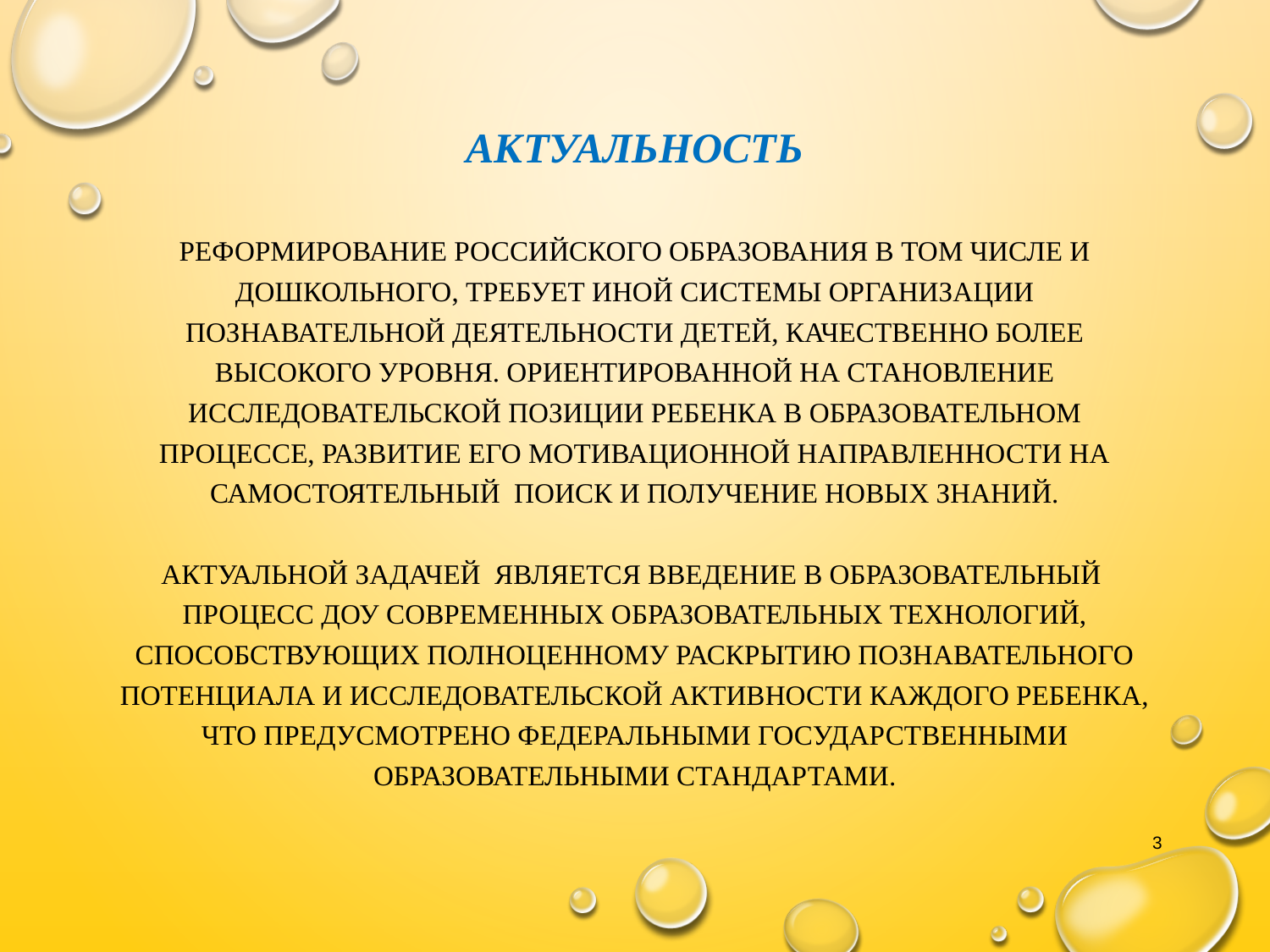

# Актуальность
Реформирование российского образования в том числе и дошкольного, требует иной системы организации познавательной деятельности детей, качественно более высокого уровня. ориентированной на становление исследовательской позиции ребенка в образовательном процессе, развитие его мотивационной направленности на самостоятельный  поиск и получение новых знаний.

Актуальной задачей  является введение в образовательный  процесс ДОУ современных образовательных технологий, способствующих полноценному раскрытию познавательного потенциала и исследовательской активности каждого ребенка, что предусмотрено федеральными государственными образовательными стандартами.

3